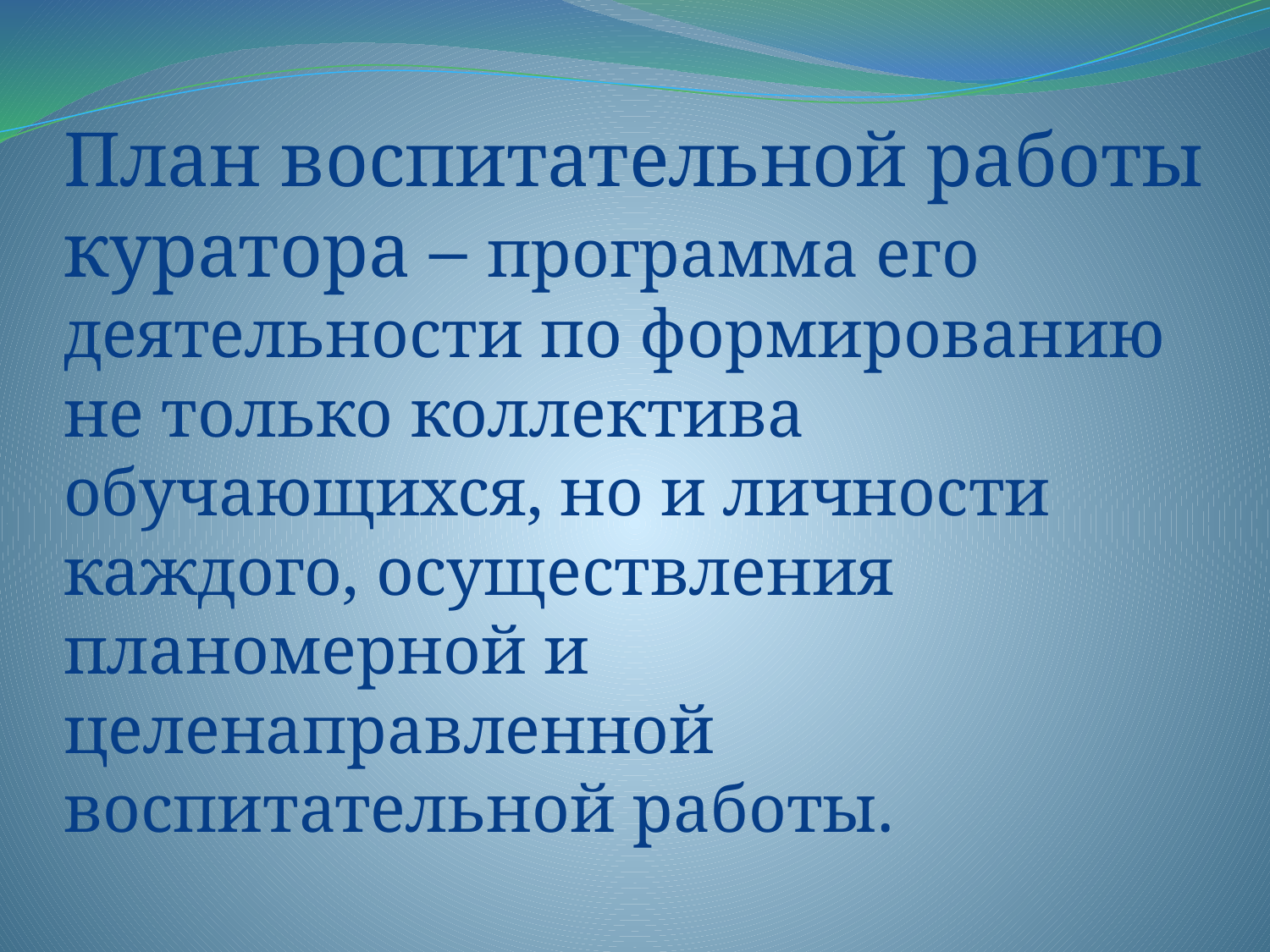

# План воспитательной работы куратора – программа его деятельности по формированию не только коллектива обучающихся, но и личности каждого, осуществления планомерной и целенаправленной воспитательной работы.